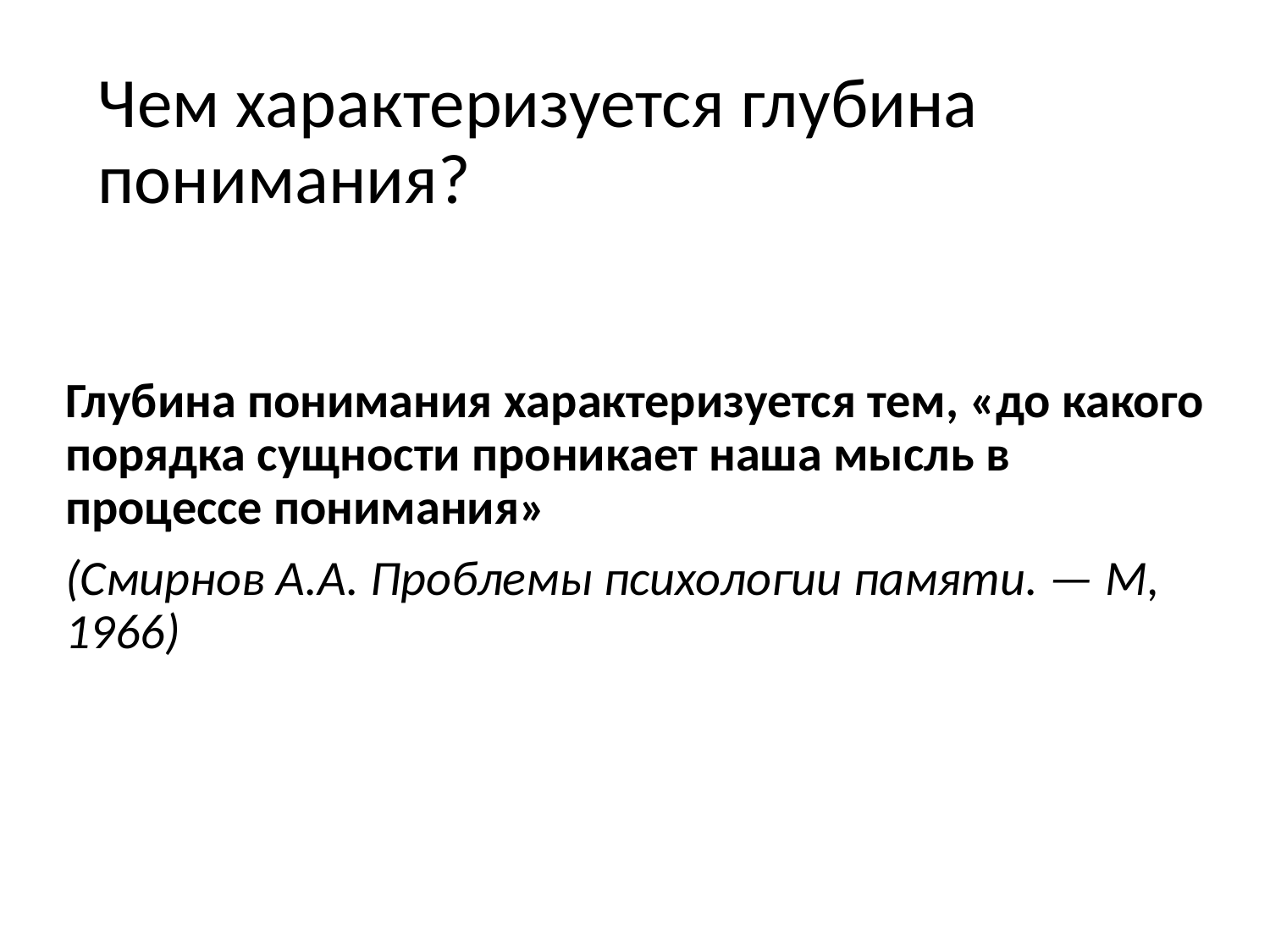

# Чем характеризуется глубина понимания?
Глубина понимания характеризуется тем, «до какого порядка сущности проникает наша мысль в процессе понимания»
(Смирнов А.А. Проблемы психологии памяти. — М, 1966)